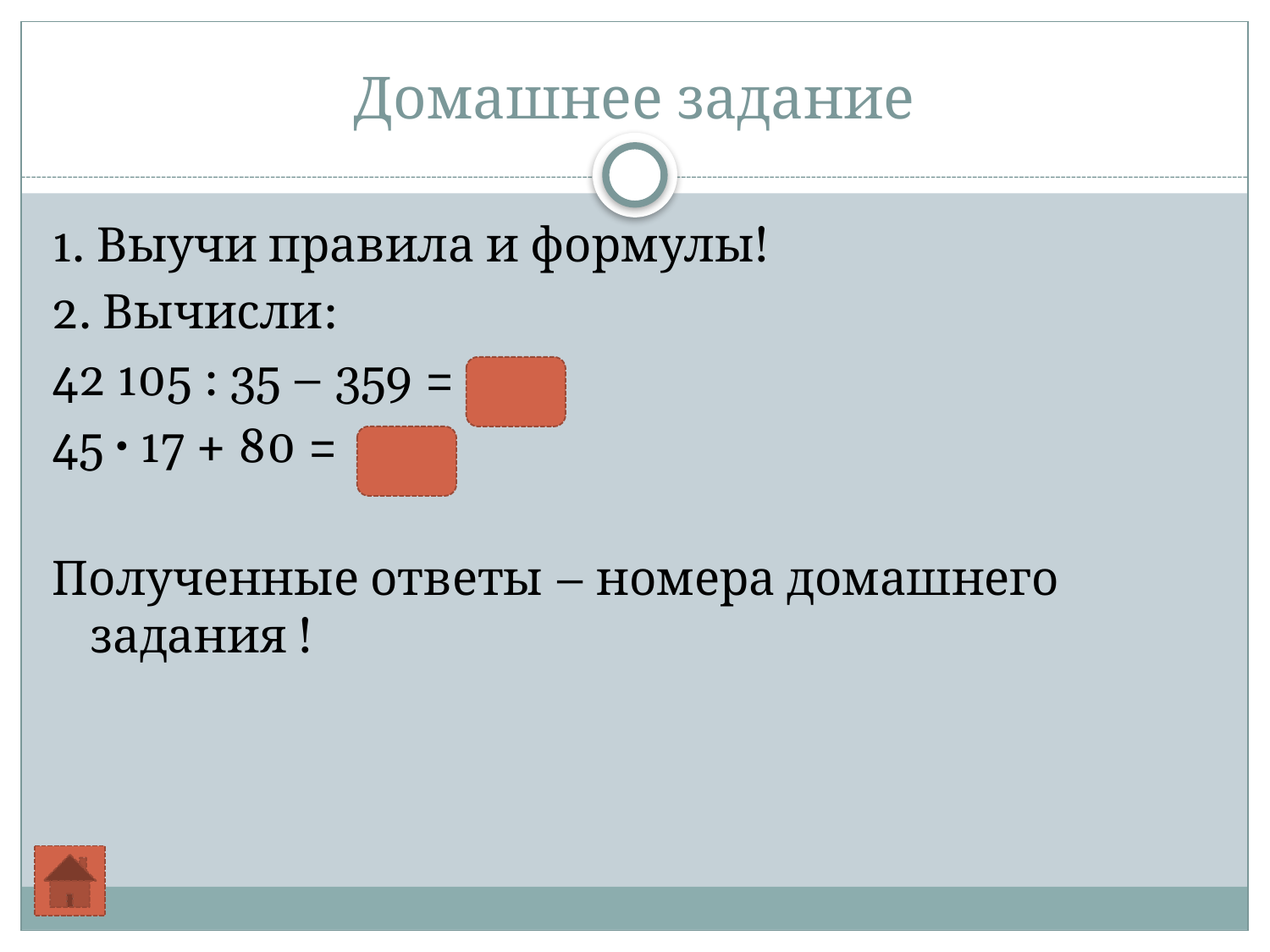

# Домашнее задание
1. Выучи правила и формулы!
2. Вычисли:
42 105 : 35 – 359 =
45 ∙ 17 + 80 =

Полученные ответы – номера домашнего задания !